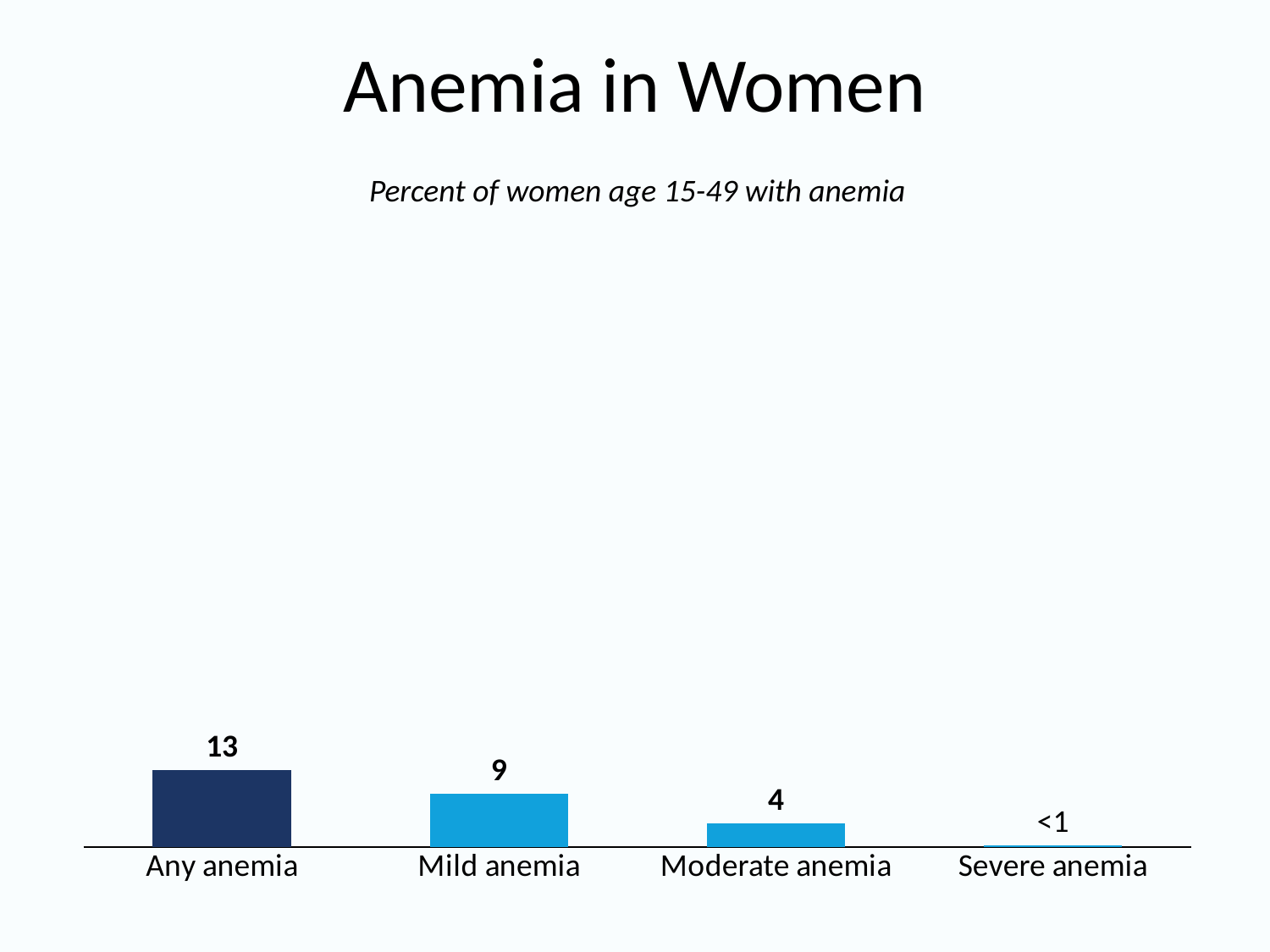

# Anemia in Women
Percent of women age 15-49 with anemia

### Chart

| Category | Series 1 |
|---|---|
| Any anemia | 13.0 |
| Mild anemia | 9.0 |
| Moderate anemia | 4.0 |
| Severe anemia | 0.3 |